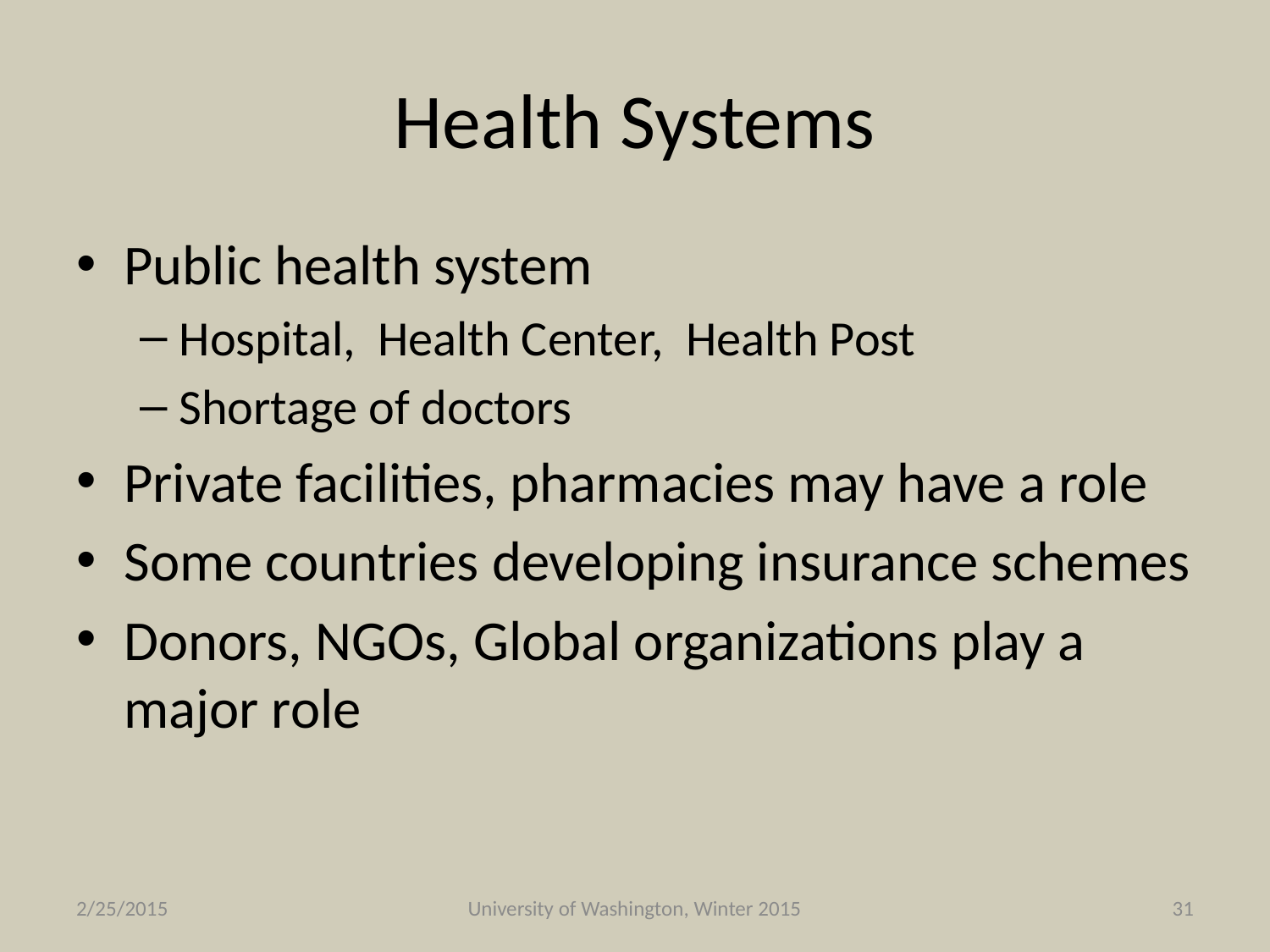

# Health Systems
Public health system
Hospital,  Health Center,  Health Post
Shortage of doctors
Private facilities, pharmacies may have a role
Some countries developing insurance schemes
Donors, NGOs, Global organizations play a major role
2/25/2015
University of Washington, Winter 2015
31